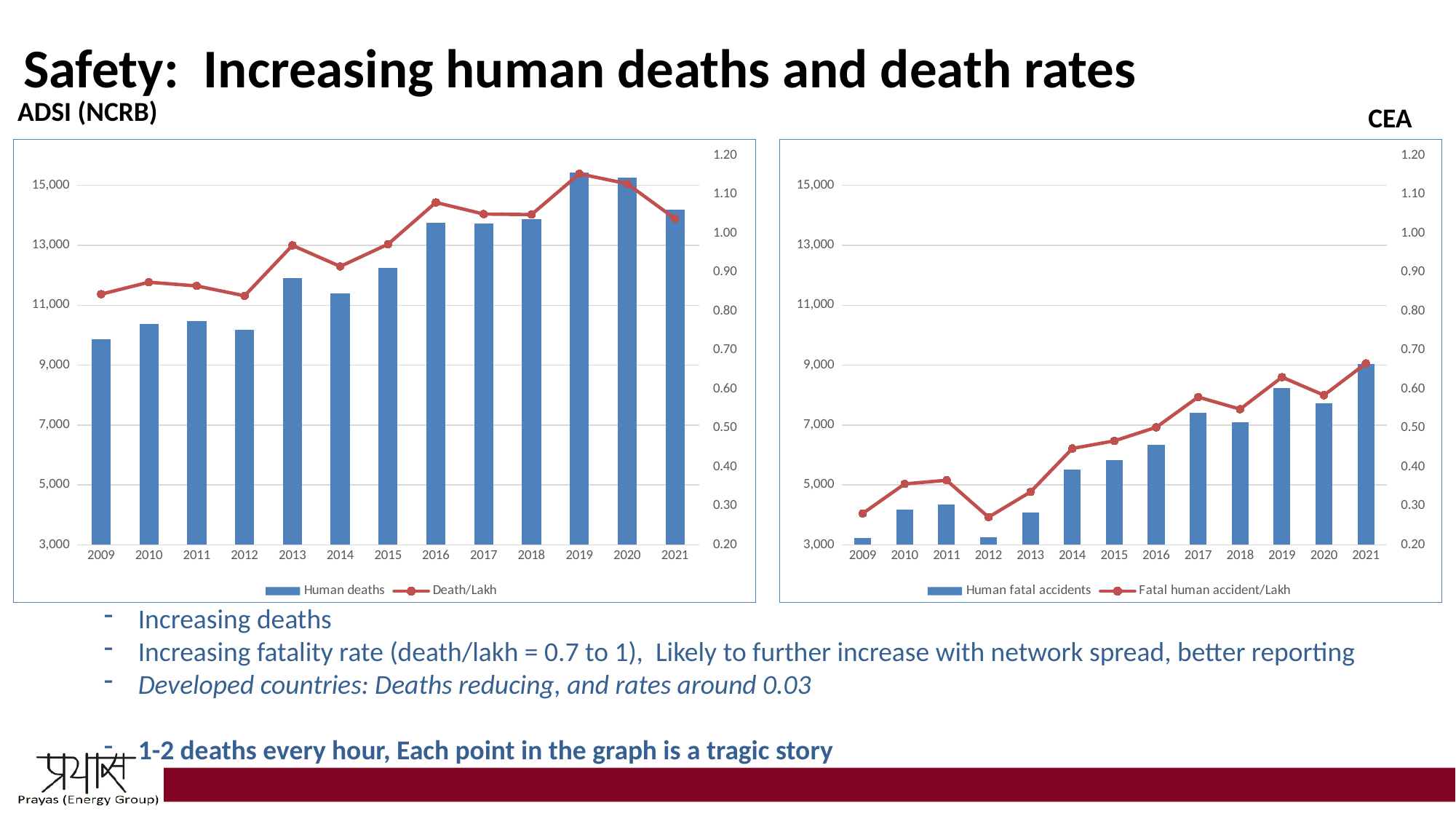

Safety:  Increasing human deaths and death rates
ADSI (NCRB)
CEA

### Chart

| Category | Human deaths | Death/Lakh   |
|---|---|---|
| 2009 | 9867.0 | 0.8437660338635198 |
| 2010 | 10371.0 | 0.874628929968965 |
| 2011 | 10468.0 | 0.8649881423578116 |
| 2012 | 10189.0 | 0.8397273708761548 |
| 2013 | 11908.0 | 0.9690834072542909 |
| 2014 | 11385.0 | 0.9151634995659303 |
| 2015 | 12241.0 | 0.9721946454241488 |
| 2016 | 13752.0 | 1.0794433237309555 |
| 2017 | 13740.0 | 1.049527941580861 |
| 2018 | 13873.0 | 1.048300563708081 |
| 2019 | 15422.0 | 1.1529519067590703 |
| 2020 | 15258.0 | 1.127391217609115 |
| 2021 | 14186.0 | 1.0376102634620168 |

### Chart

| Category | Human fatal accidents | Fatal human accident/Lakh  |
|---|---|---|
| 2009 | 3239.0 | 0.2806005319195016 |
| 2010 | 4172.0 | 0.35648369676669633 |
| 2011 | 4340.0 | 0.36589272767126996 |
| 2012 | 3259.0 | 0.27117431207928044 |
| 2013 | 4089.0 | 0.33589905777398077 |
| 2014 | 5517.0 | 0.4475505187757056 |
| 2015 | 5828.0 | 0.4670171164818258 |
| 2016 | 6339.0 | 0.5019240819041285 |
| 2017 | 7406.0 | 0.579598992001753 |
| 2018 | 7087.0 | 0.5484317807201504 |
| 2019 | 8239.0 | 0.6305920171443878 |
| 2020 | 7717.0 | 0.5843511710497422 |
| 2021 | 9028.0 | 0.6660862636308637 |
Increasing deaths
Increasing fatality rate (death/lakh = 0.7 to 1),  Likely to further increase with network spread, better reporting
Developed countries: Deaths reducing, and rates around 0.03

1-2 deaths every hour, Each point in the graph is a tragic story